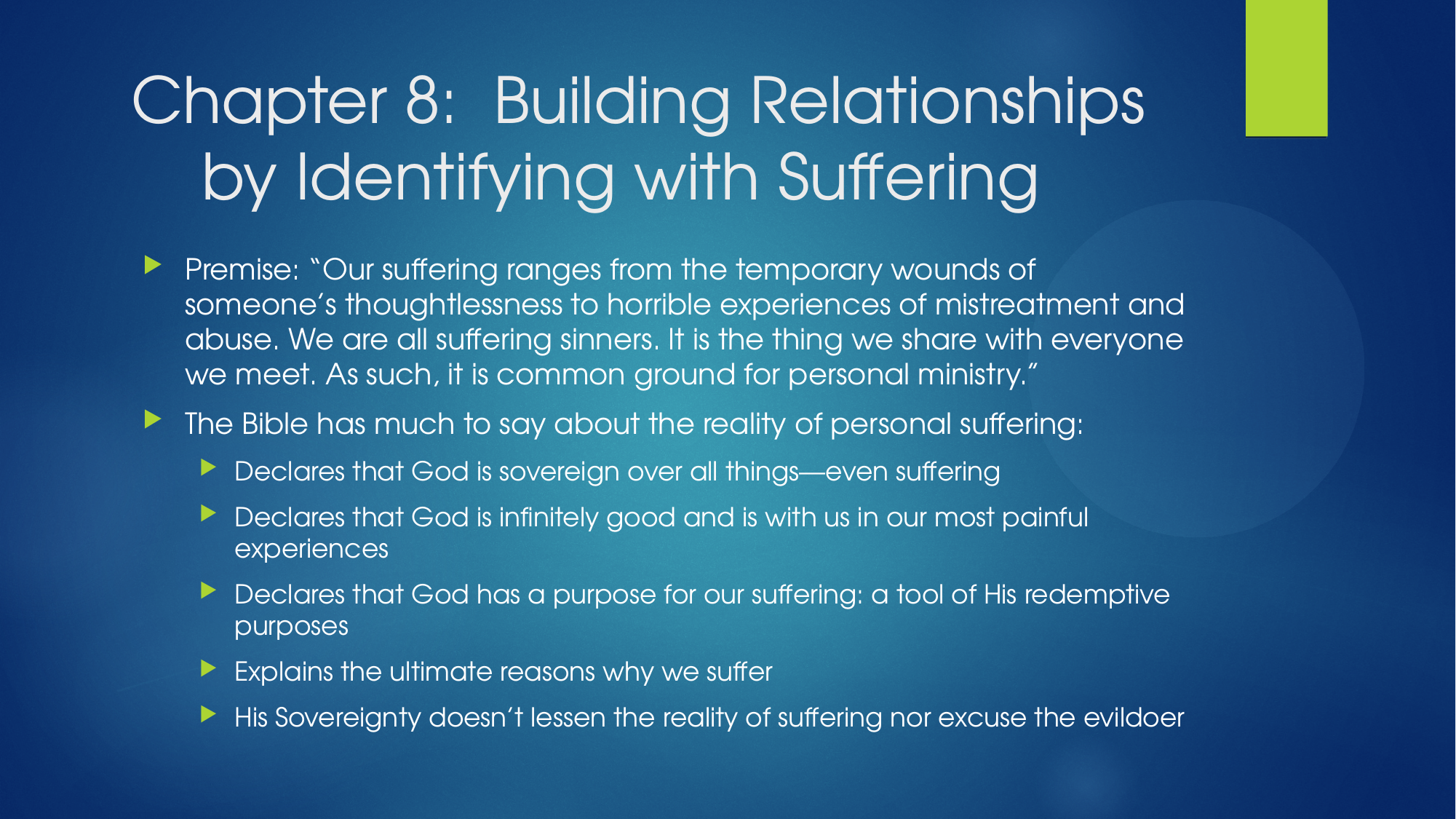

# Chapter 8:  Building Relationships by Identifying with Suffering
Premise: “Our suffering ranges from the temporary wounds of someone’s thoughtlessness to horrible experiences of mistreatment and abuse. We are all suffering sinners. It is the thing we share with everyone we meet. As such, it is common ground for personal ministry.”
The Bible has much to say about the reality of personal suffering:
Declares that God is sovereign over all things—even suffering
Declares that God is infinitely good and is with us in our most painful experiences
Declares that God has a purpose for our suffering: a tool of His redemptive purposes
Explains the ultimate reasons why we suffer
His Sovereignty doesn’t lessen the reality of suffering nor excuse the evildoer